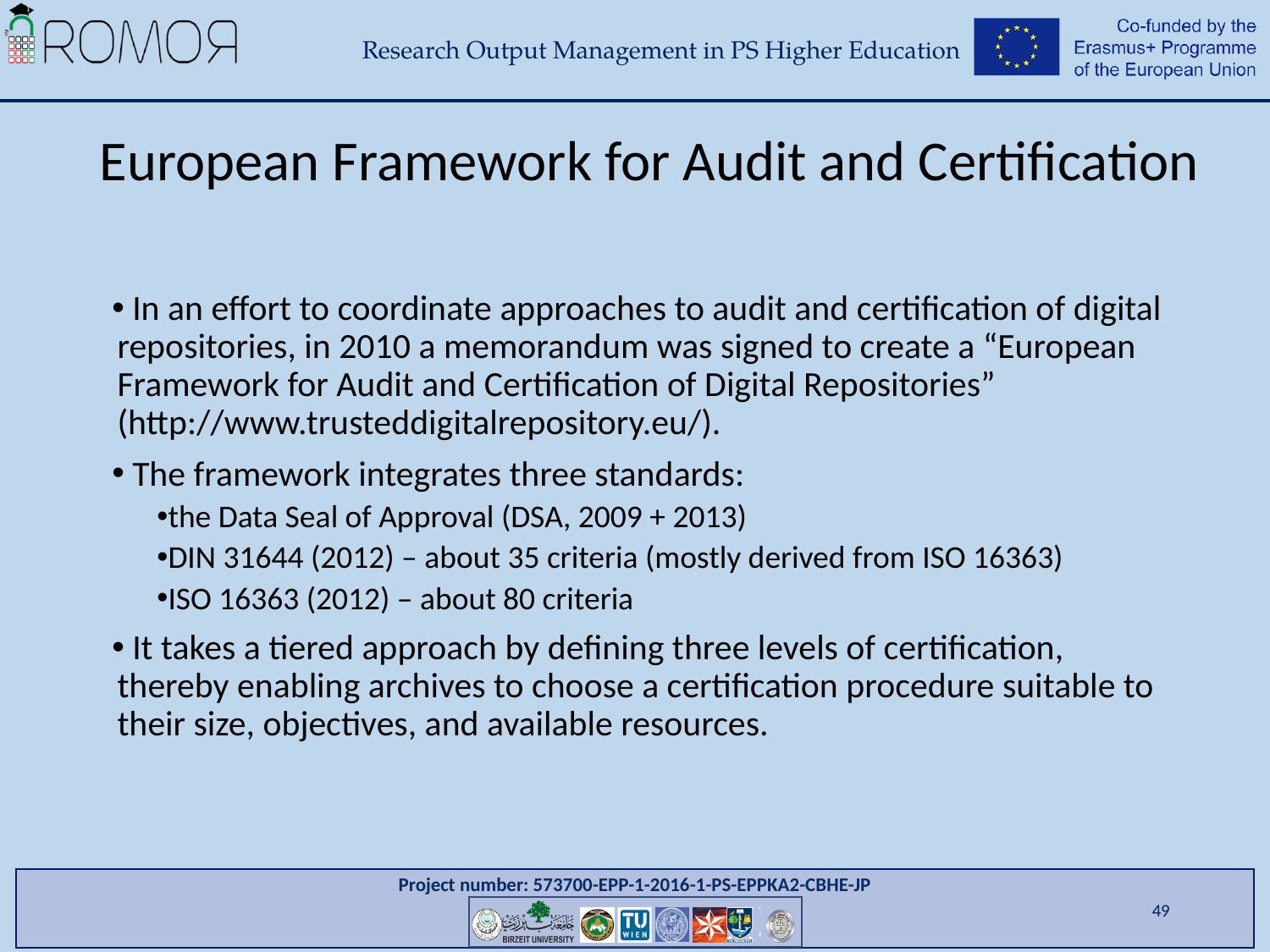

# European Framework for Audit and Certification

 In an effort to coordinate approaches to audit and certification of digital repositories, in 2010 a memorandum was signed to create a “European Framework for Audit and Certification of Digital Repositories” (http://www.trusteddigitalrepository.eu/).
 The framework integrates three standards:
the Data Seal of Approval (DSA, 2009 + 2013)
DIN 31644 (2012) – about 35 criteria (mostly derived from ISO 16363)
ISO 16363 (2012) – about 80 criteria
 It takes a tiered approach by defining three levels of certification, thereby enabling archives to choose a certification procedure suitable to their size, objectives, and available resources.

49